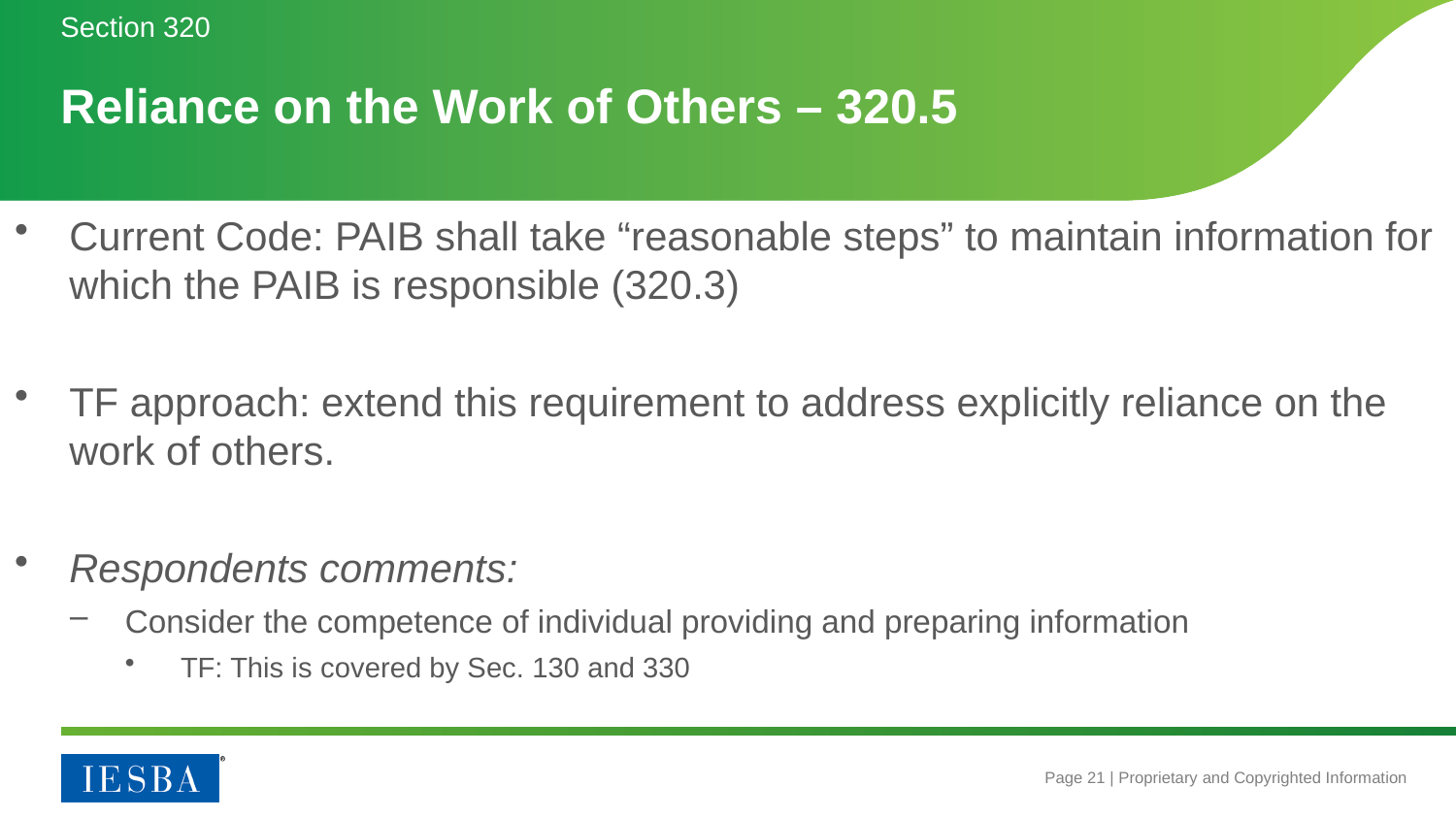

Section 320
# Reliance on the Work of Others – 320.5
Current Code: PAIB shall take “reasonable steps” to maintain information for which the PAIB is responsible (320.3)

TF approach: extend this requirement to address explicitly reliance on the work of others.

Respondents comments:
Consider the competence of individual providing and preparing information
TF: This is covered by Sec. 130 and 330